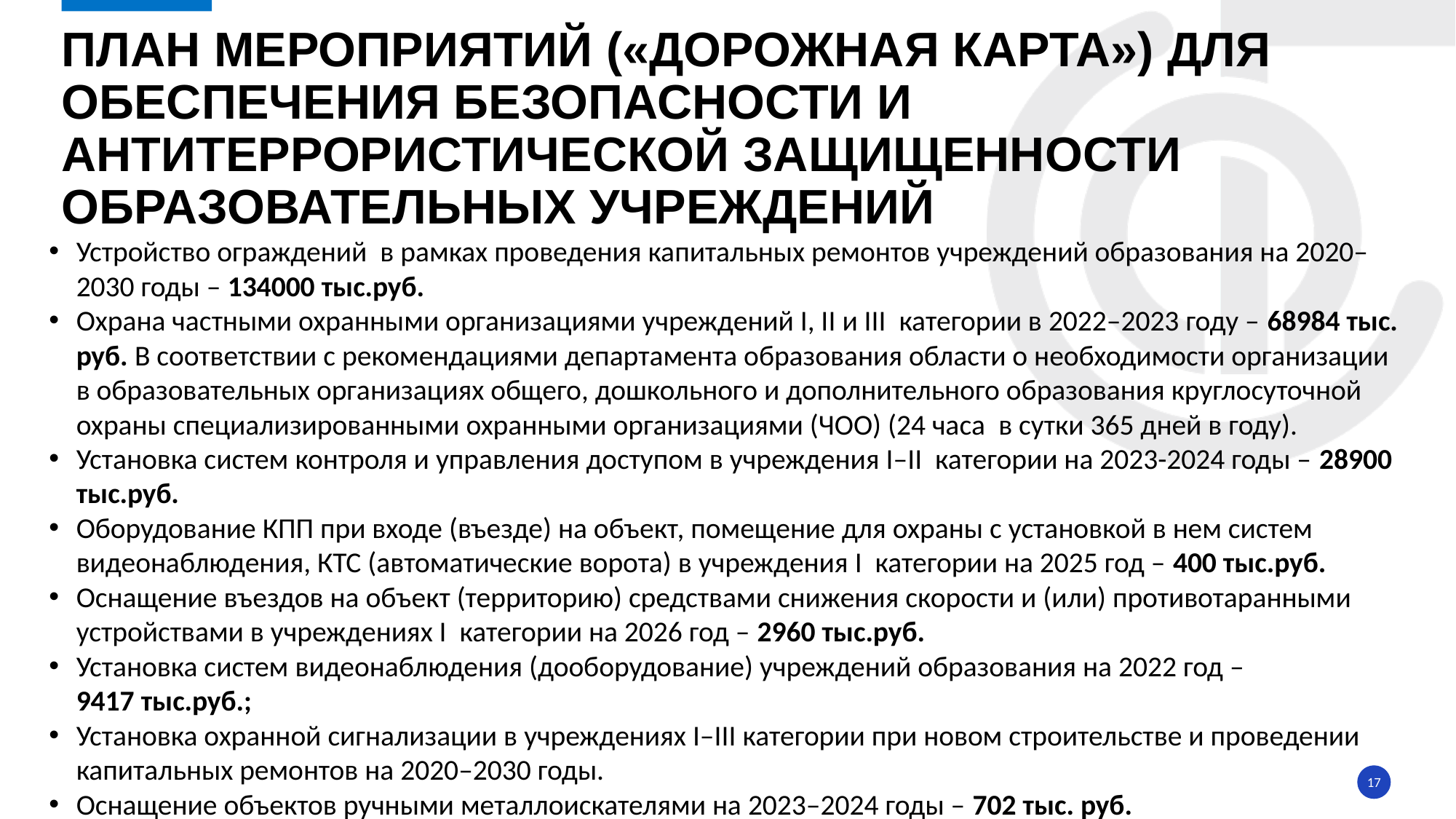

# План мероприятий («дорожная карта») для обеспечения безопасности и антитеррористической защищенности образовательных учреждений
Устройство ограждений  в рамках проведения капитальных ремонтов учреждений образования на 2020–2030 годы – 134000 тыс.руб.
Охрана частными охранными организациями учреждений I, II и III  категории в 2022–2023 году – 68984 тыс. руб. В соответствии с рекомендациями департамента образования области о необходимости организации в образовательных организациях общего, дошкольного и дополнительного образования круглосуточной охраны специализированными охранными организациями (ЧОО) (24 часа  в сутки 365 дней в году).
Установка систем контроля и управления доступом в учреждения I–II  категории на 2023-2024 годы – 28900 тыс.руб.
Оборудование КПП при входе (въезде) на объект, помещение для охраны с установкой в нем систем видеонаблюдения, КТС (автоматические ворота) в учреждения I  категории на 2025 год – 400 тыс.руб.
Оснащение въездов на объект (территорию) средствами снижения скорости и (или) противотаранными устройствами в учреждениях I  категории на 2026 год – 2960 тыс.руб.
Установка систем видеонаблюдения (дооборудование) учреждений образования на 2022 год – 9417 тыс.руб.;
Установка охранной сигнализации в учреждениях I–III категории при новом строительстве и проведении капитальных ремонтов на 2020–2030 годы.
Оснащение объектов ручными металлоискателями на 2023–2024 годы – 702 тыс. руб.
17